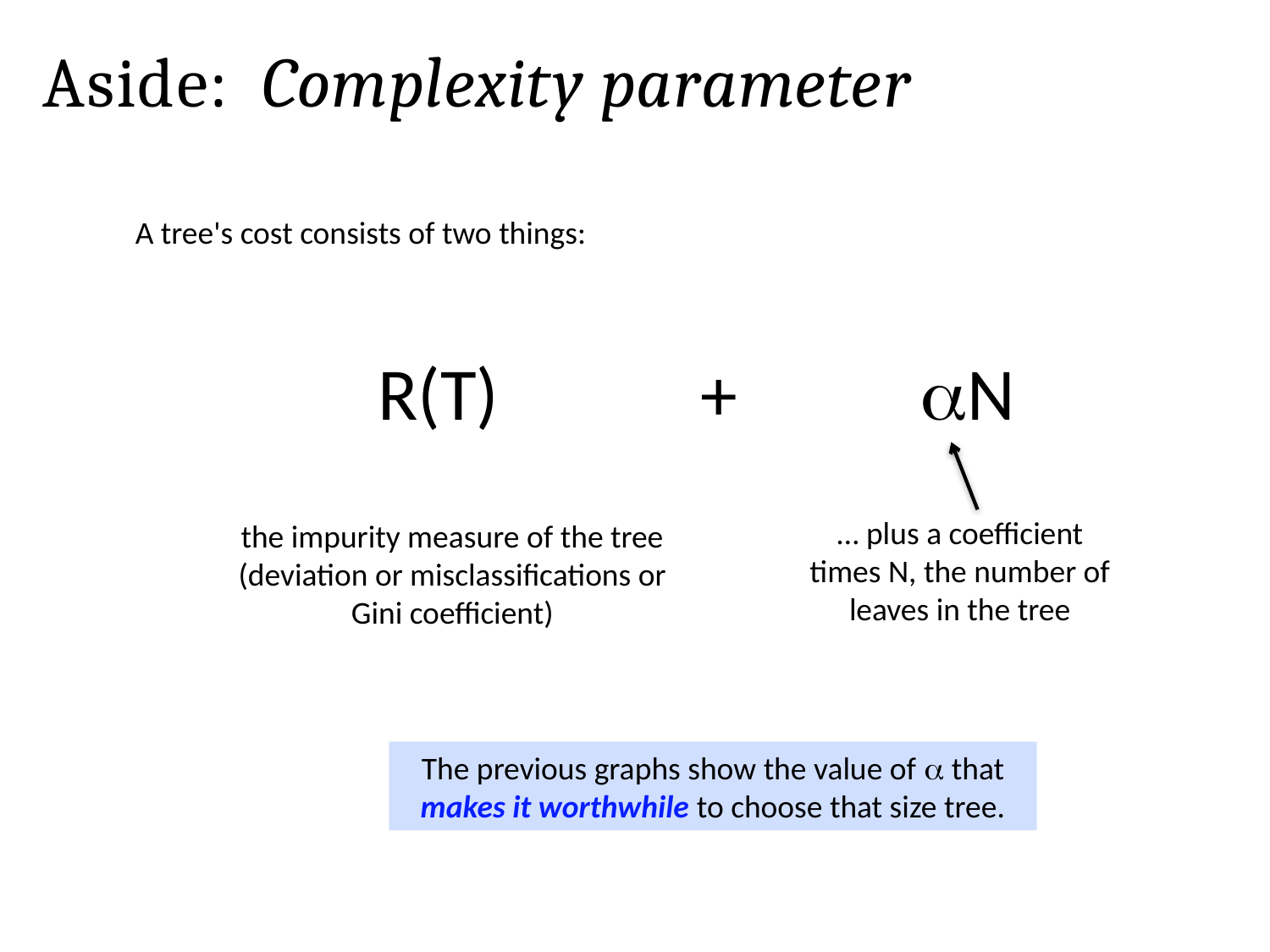

Aside:  Complexity parameter
A tree's cost consists of two things:
R(T)
αN
+
… plus a coefficient times N, the number of leaves in the tree
the impurity measure of the tree (deviation or misclassifications or Gini coefficient)
The previous graphs show the value of α that makes it worthwhile to choose that size tree.